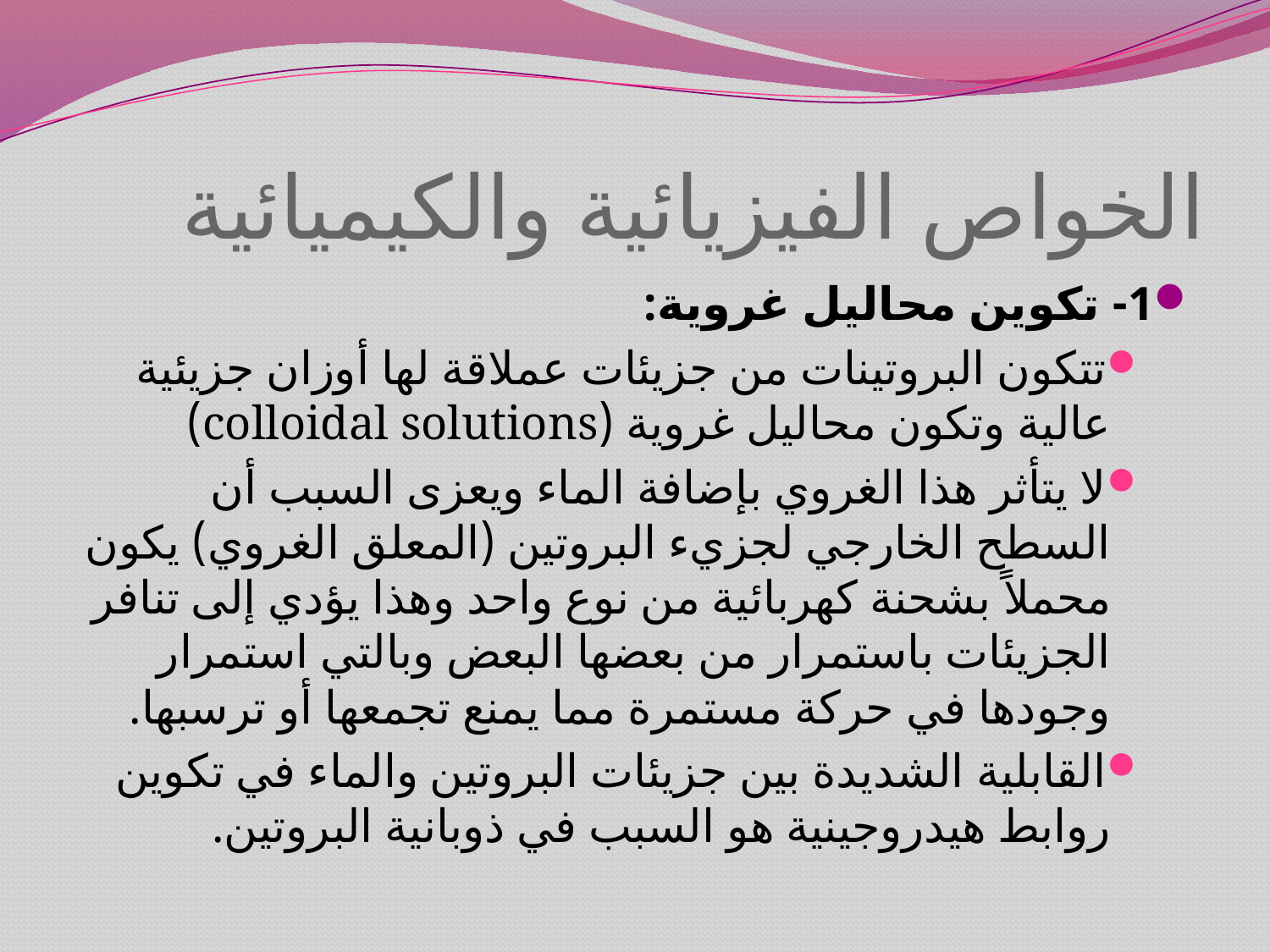

# الخواص الفيزيائية والكيميائية
1- تكوين محاليل غروية:
تتكون البروتينات من جزيئات عملاقة لها أوزان جزيئية عالية وتكون محاليل غروية (colloidal solutions)
لا يتأثر هذا الغروي بإضافة الماء ويعزى السبب أن السطح الخارجي لجزيء البروتين (المعلق الغروي) يكون محملاً بشحنة كهربائية من نوع واحد وهذا يؤدي إلى تنافر الجزيئات باستمرار من بعضها البعض وبالتي استمرار وجودها في حركة مستمرة مما يمنع تجمعها أو ترسبها.
القابلية الشديدة بين جزيئات البروتين والماء في تكوين روابط هيدروجينية هو السبب في ذوبانية البروتين.